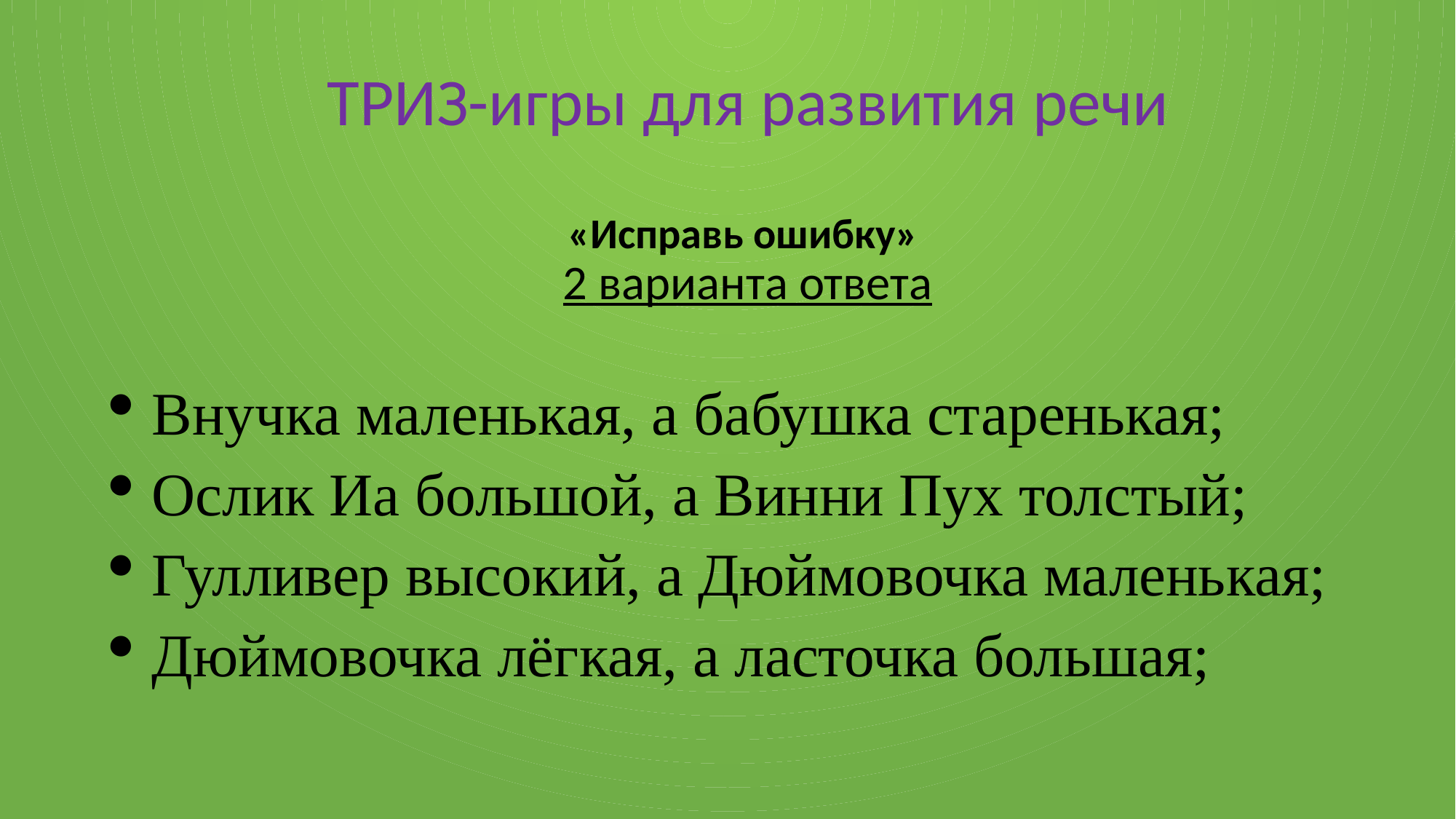

# ТРИЗ-игры для развития речи «Исправь ошибку» 2 варианта ответа
Внучка маленькая, а бабушка старенькая;
Ослик Иа большой, а Винни Пух толстый;
Гулливер высокий, а Дюймовочка маленькая;
Дюймовочка лёгкая, а ласточка большая;